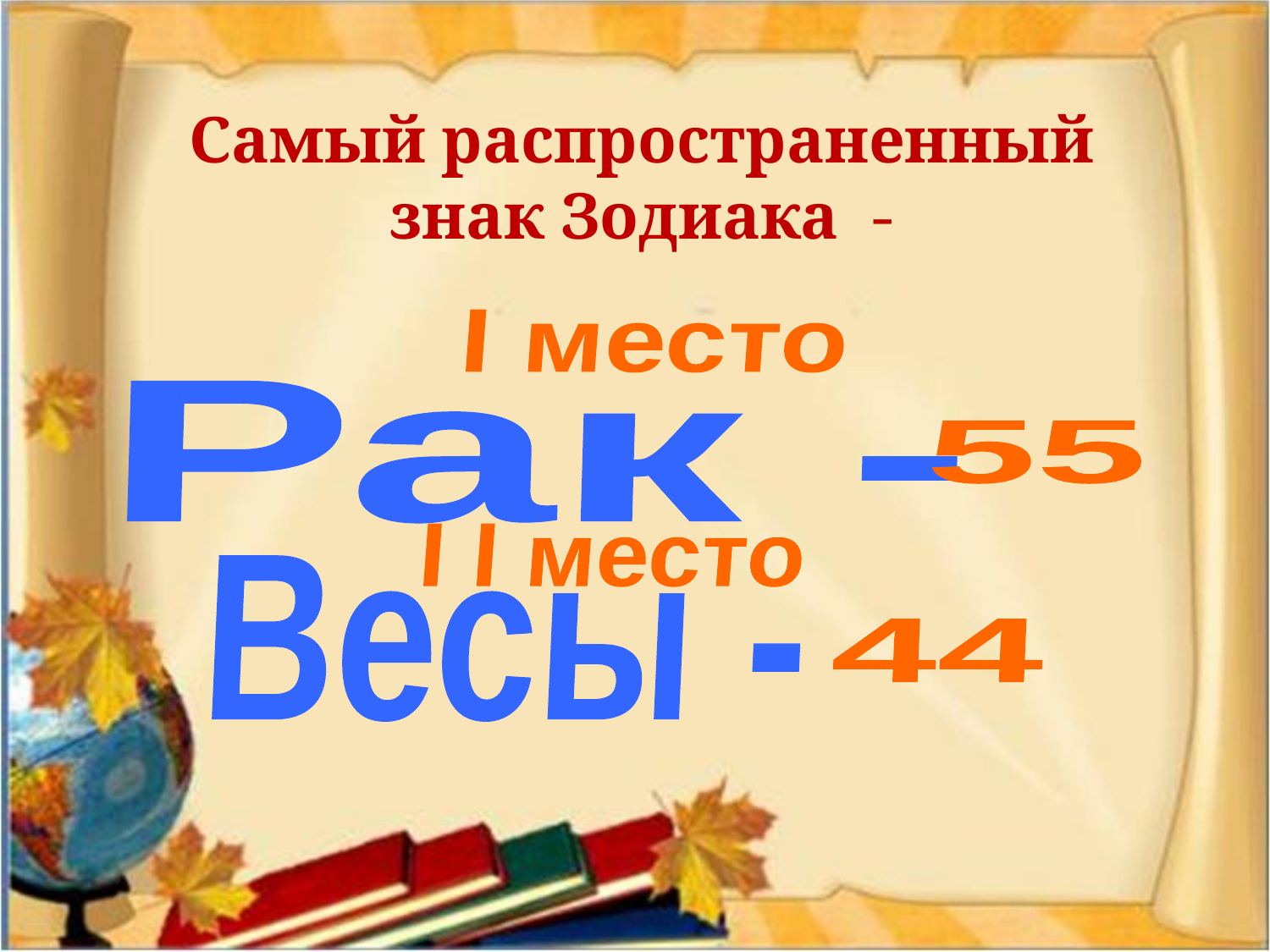

# Самый распространенный знак Зодиака  -
I место
Рак -
55
I I место
Весы -
44